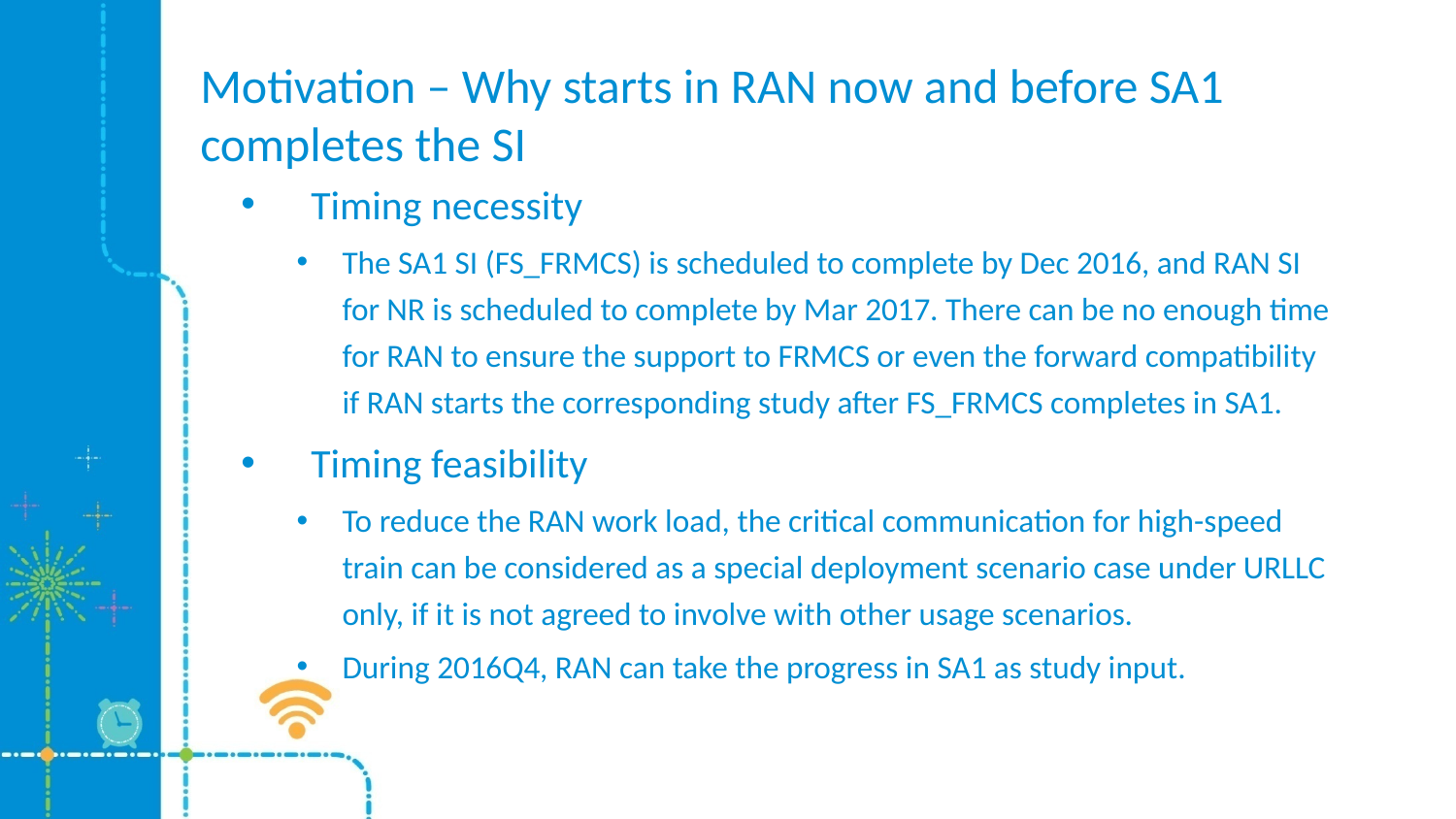

# Motivation – Why starts in RAN now and before SA1 completes the SI
  Timing necessity
The SA1 SI (FS_FRMCS) is scheduled to complete by Dec 2016, and RAN SI for NR is scheduled to complete by Mar 2017. There can be no enough time for RAN to ensure the support to FRMCS or even the forward compatibility if RAN starts the corresponding study after FS_FRMCS completes in SA1.
  Timing feasibility
To reduce the RAN work load, the critical communication for high-speed train can be considered as a special deployment scenario case under URLLC only, if it is not agreed to involve with other usage scenarios.
During 2016Q4, RAN can take the progress in SA1 as study input.